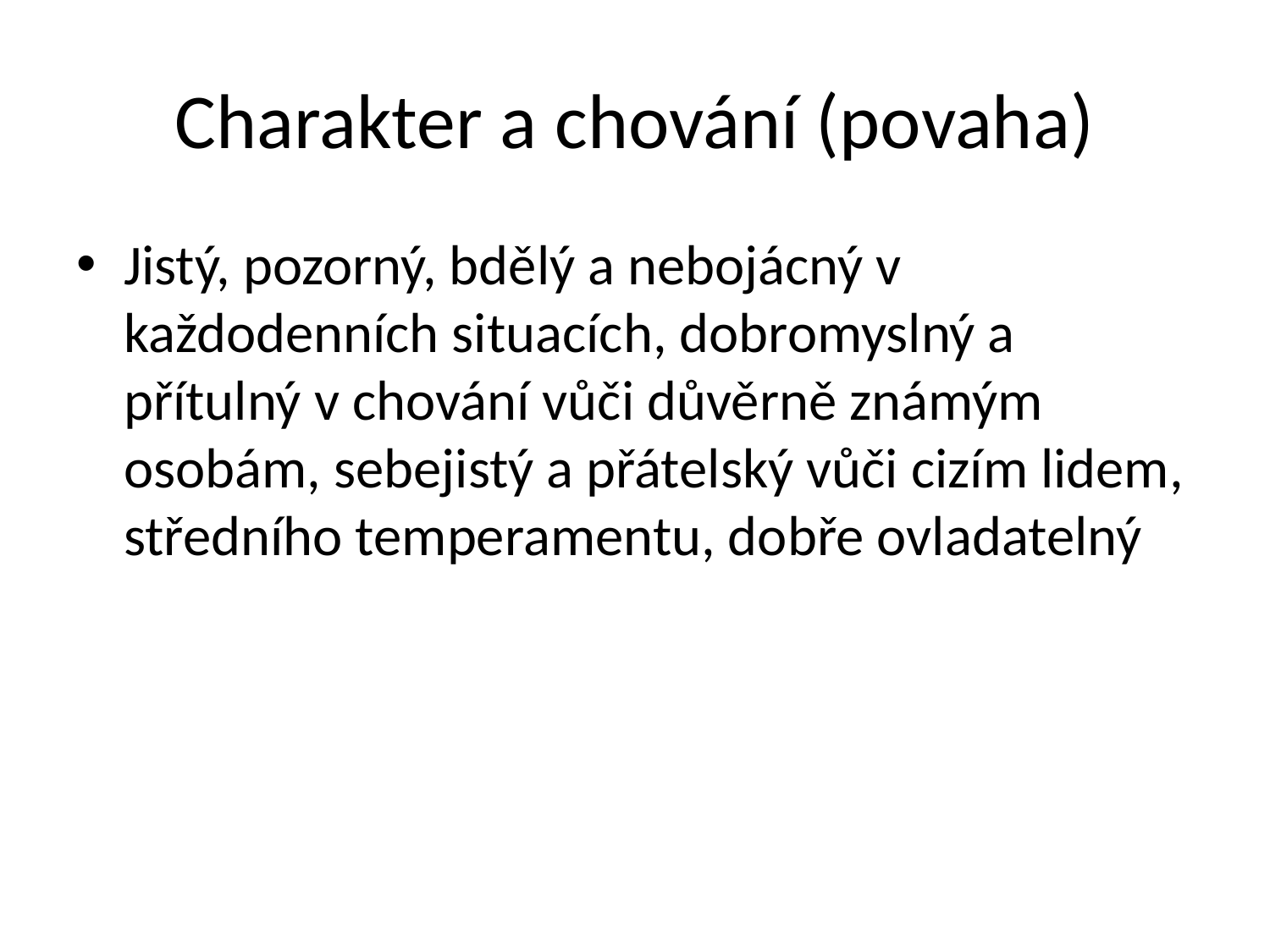

# Charakter a chování (povaha)
Jistý, pozorný, bdělý a nebojácný v každodenních situacích, dobromyslný a přítulný v chování vůči důvěrně známým osobám, sebejistý a přátelský vůči cizím lidem, středního temperamentu, dobře ovladatelný